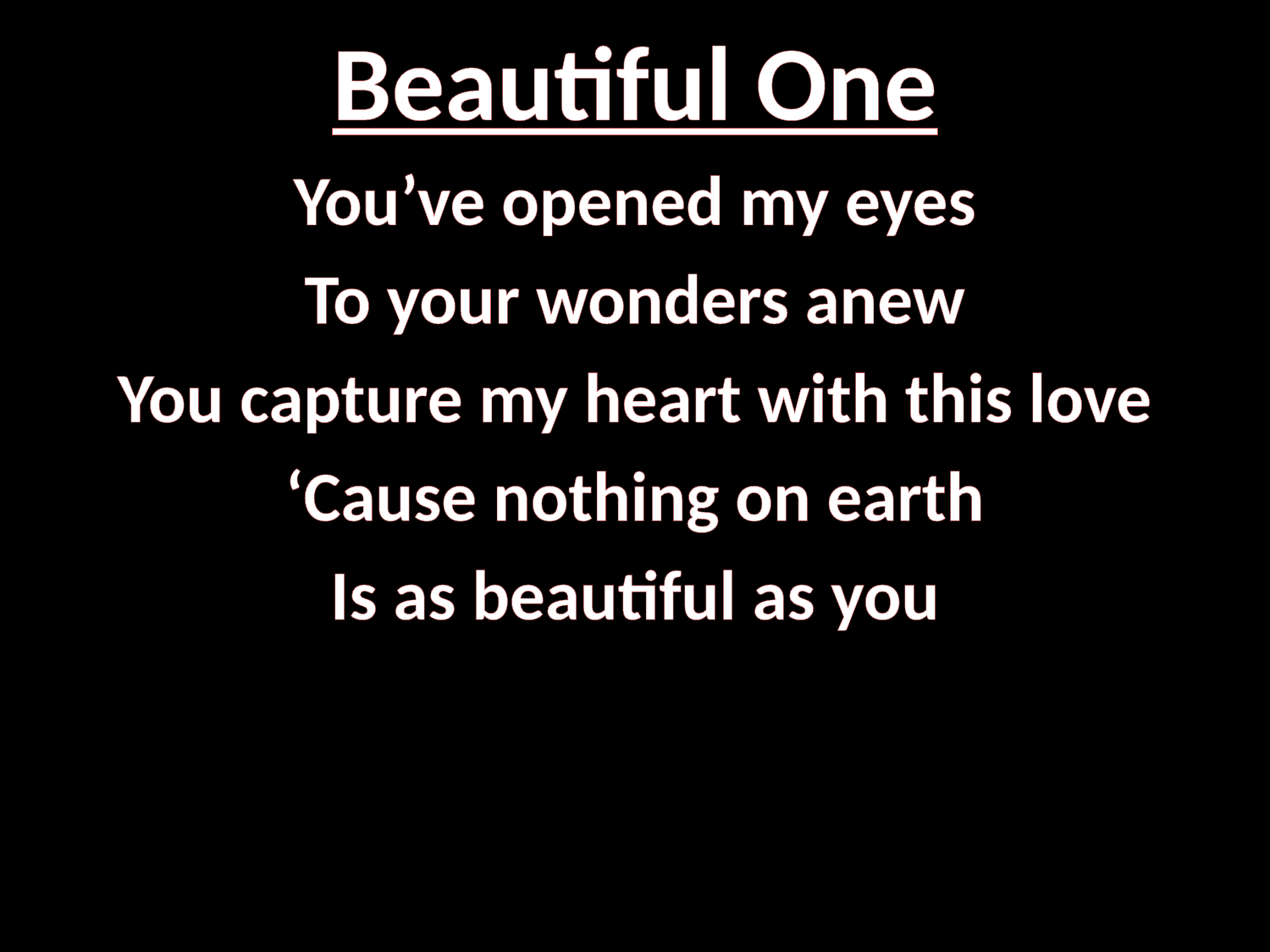

# Beautiful One
You’ve opened my eyes
To your wonders anew
You capture my heart with this love
‘Cause nothing on earth
Is as beautiful as you